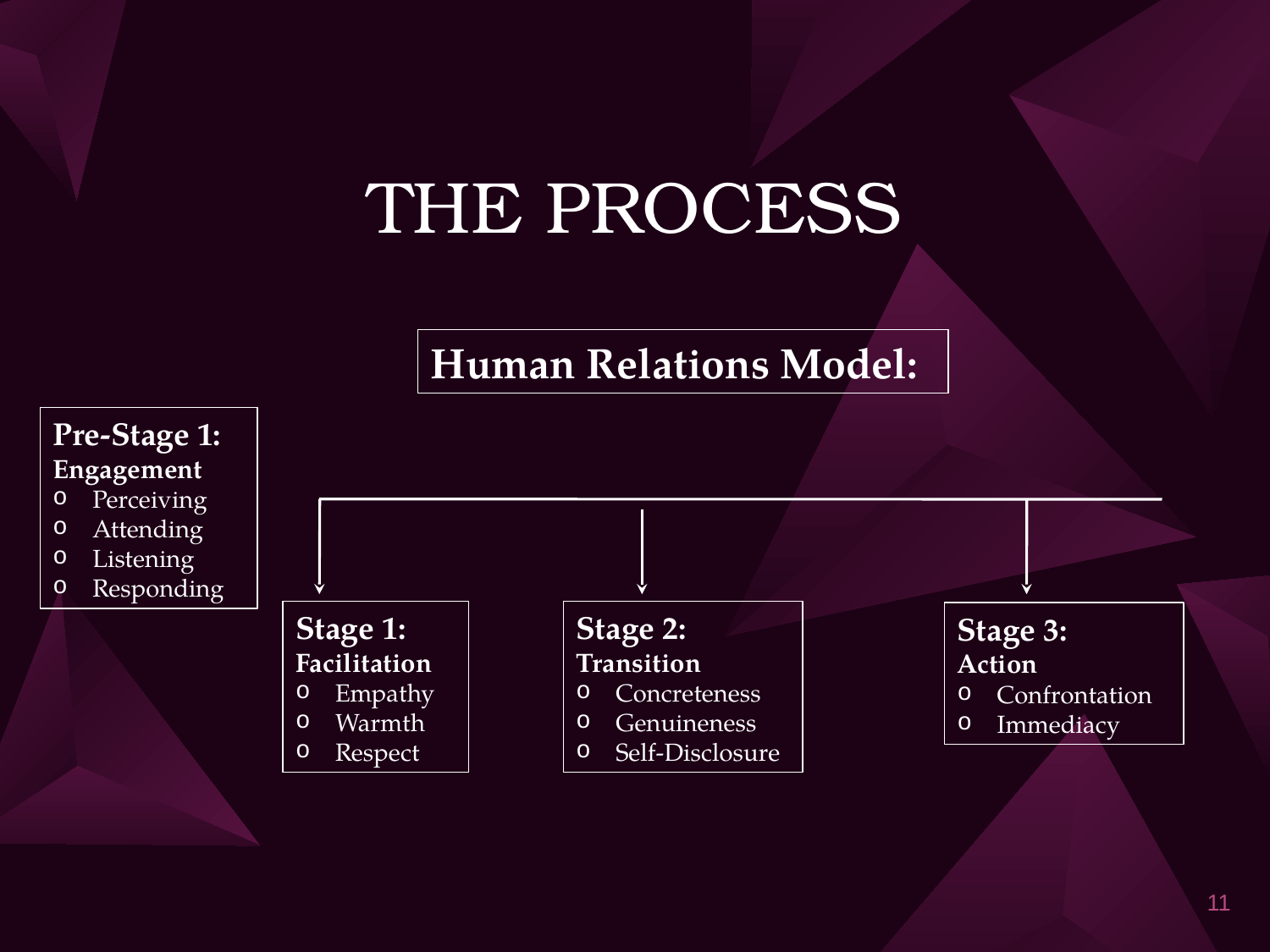

# The Process
Human Relations Model:
Pre-Stage 1: Engagement
Perceiving
Attending
Listening
Responding
Stage 1: Facilitation
Empathy
Warmth
Respect
Stage 2: Transition
Concreteness
Genuineness
Self-Disclosure
Stage 3:
Action
Confrontation
Immediacy
11